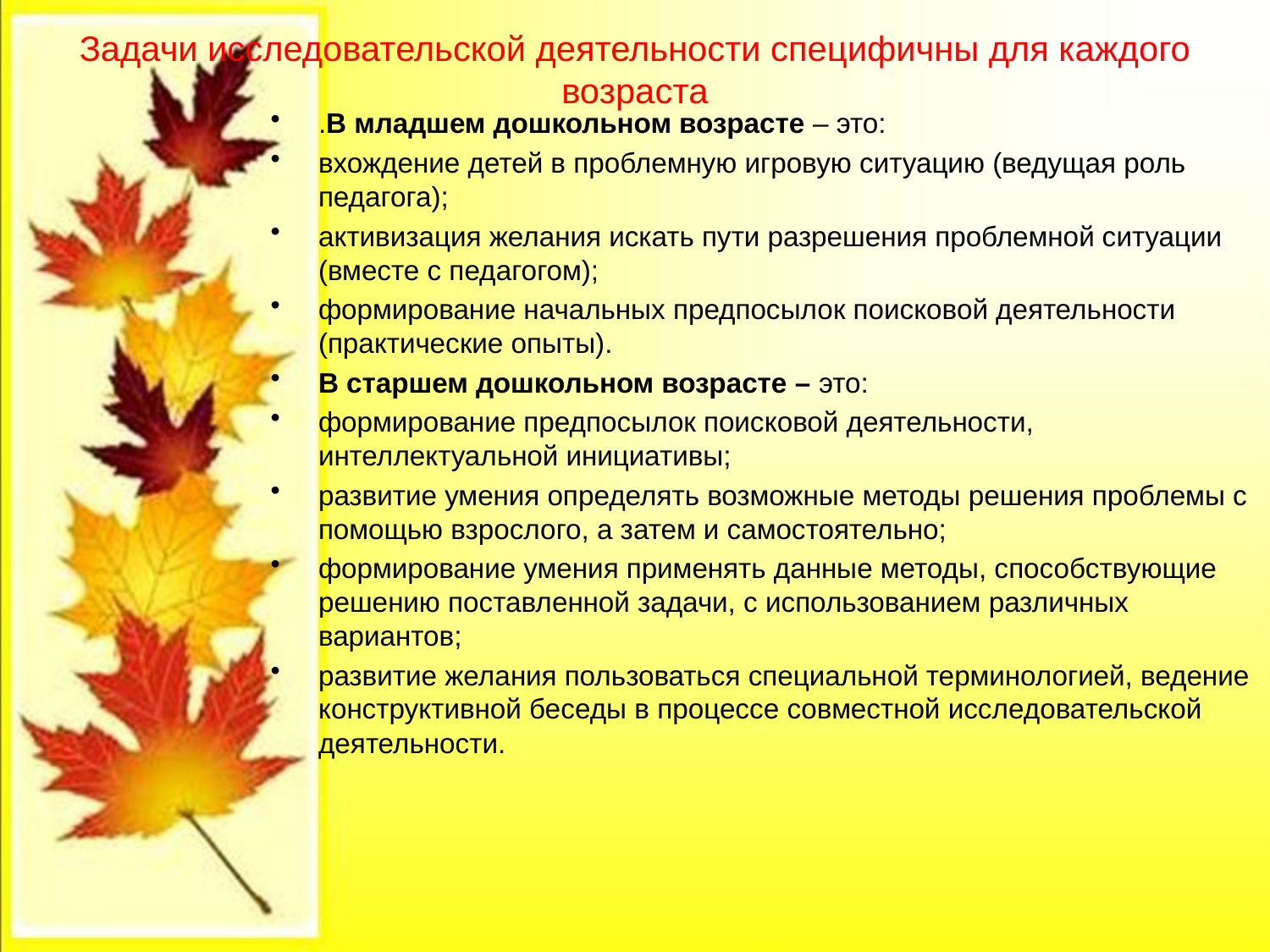

# Задачи исследовательской деятельности специфичны для каждого возраста
.В младшем дошкольном возрасте – это:
вхождение детей в проблемную игровую ситуацию (ведущая роль педагога);
активизация желания искать пути разрешения проблемной ситуации (вместе с педагогом);
формирование начальных предпосылок поисковой деятельности (практические опыты).
В старшем дошкольном возрасте – это:
формирование предпосылок поисковой деятельности, интеллектуальной инициативы;
развитие умения определять возможные методы решения проблемы с помощью взрослого, а затем и самостоятельно;
формирование умения применять данные методы, способствующие решению поставленной задачи, с использованием различных вариантов;
развитие желания пользоваться специальной терминологией, ведение конструктивной беседы в процессе совместной исследовательской деятельности.